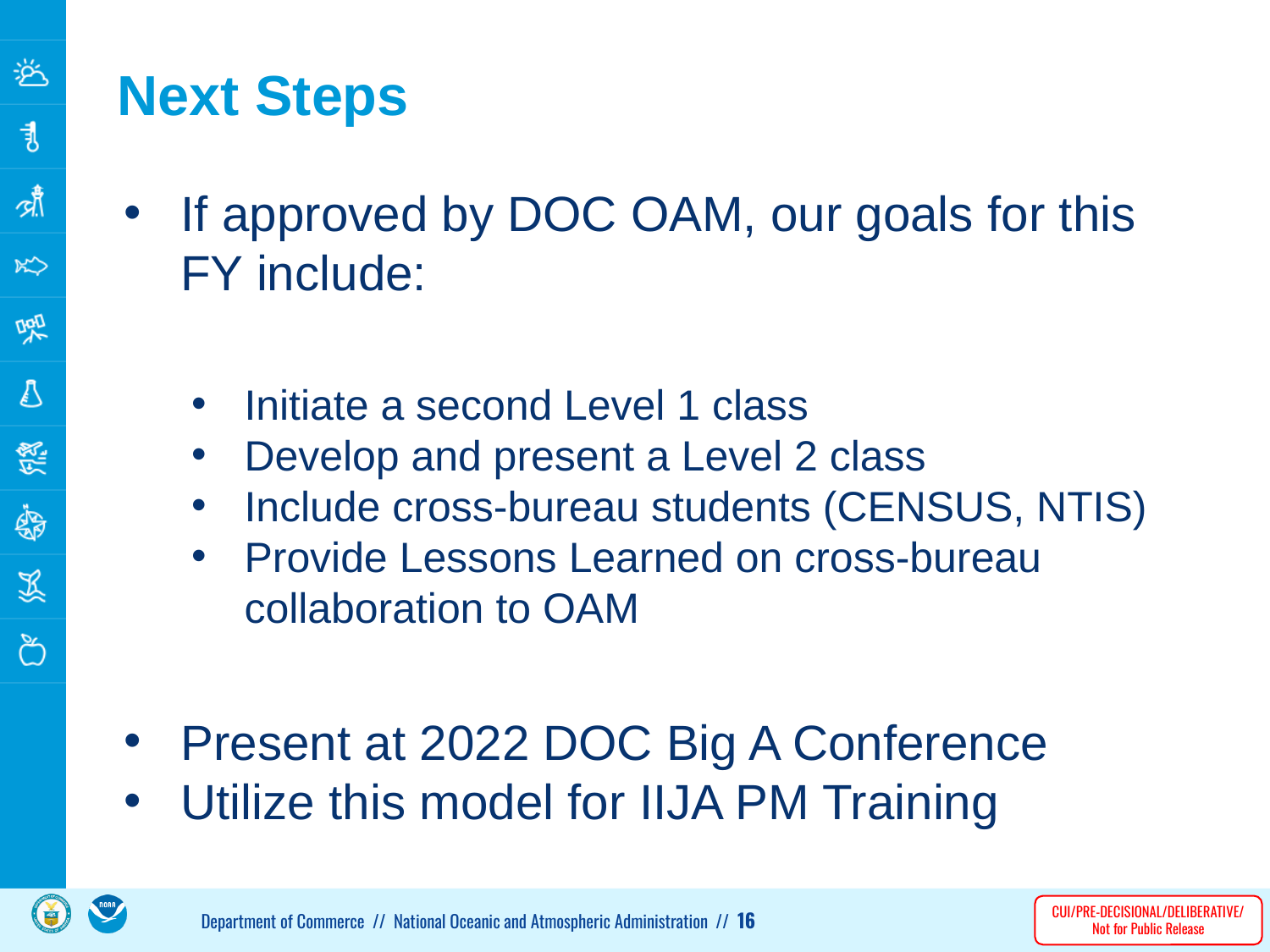

# Next Steps
If approved by DOC OAM, our goals for this FY include:

Initiate a second Level 1 class
Develop and present a Level 2 class
Include cross-bureau students (CENSUS, NTIS)
Provide Lessons Learned on cross-bureau collaboration to OAM

Present at 2022 DOC Big A Conference
Utilize this model for IIJA PM Training